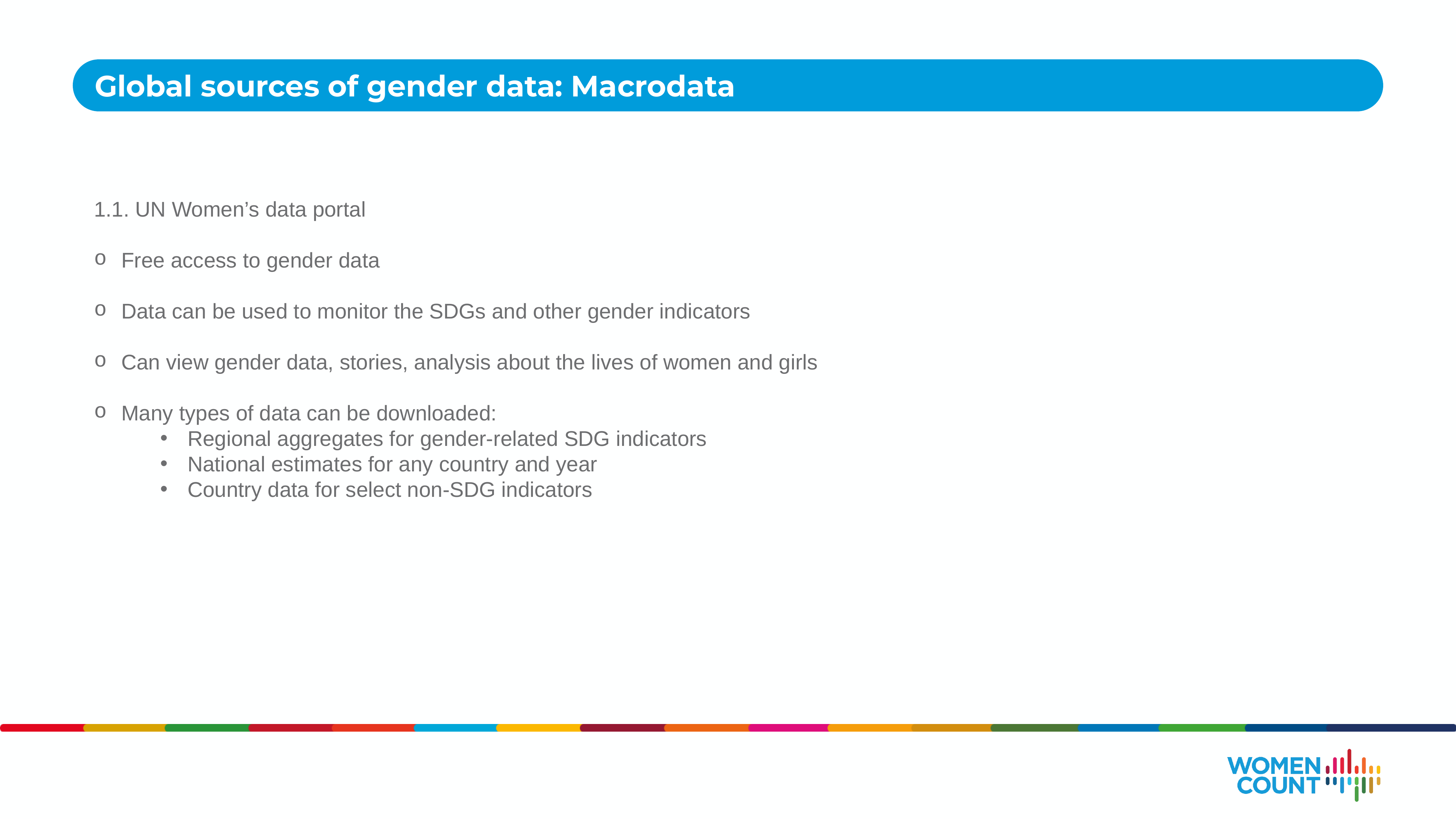

Global sources of gender data: Macrodata

1.1. UN Women’s data portal

Free access to gender data

Data can be used to monitor the SDGs and other gender indicators

Can view gender data, stories, analysis about the lives of women and girls

Many types of data can be downloaded:
Regional aggregates for gender-related SDG indicators
National estimates for any country and year
Country data for select non-SDG indicators